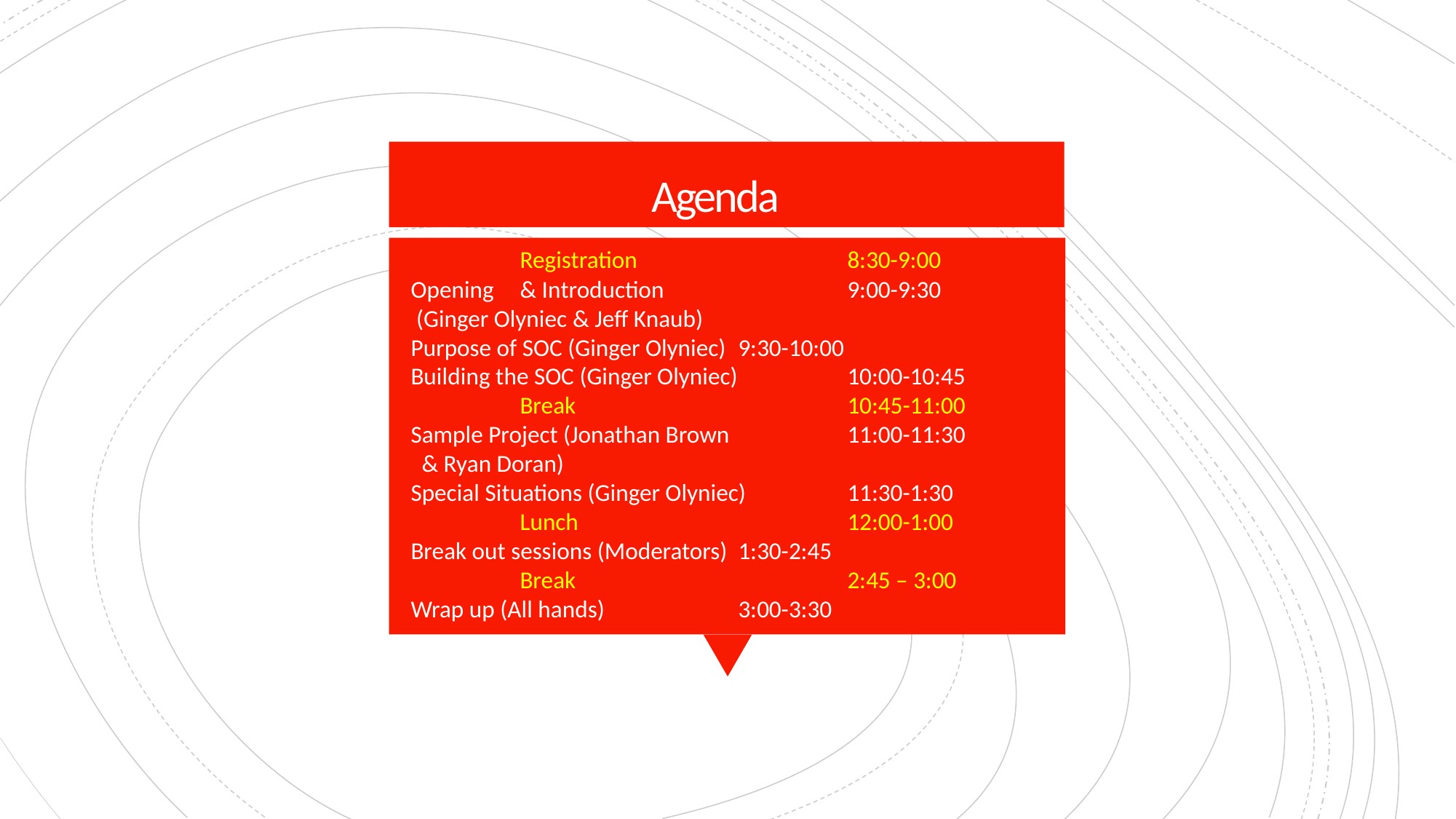

# Agenda
	Registration 		8:30-9:00
Opening	& Introduction 		9:00-9:30
 (Ginger Olyniec & Jeff Knaub)
Purpose of SOC (Ginger Olyniec)	9:30-10:00
Building the SOC (Ginger Olyniec) 	10:00-10:45
	Break			10:45-11:00
Sample Project (Jonathan Brown 		11:00-11:30
  & Ryan Doran)
Special Situations (Ginger Olyniec)	11:30-1:30
	Lunch 			12:00-1:00
Break out sessions (Moderators)	1:30-2:45
	Break 			2:45 – 3:00
Wrap up (All hands)		3:00-3:30